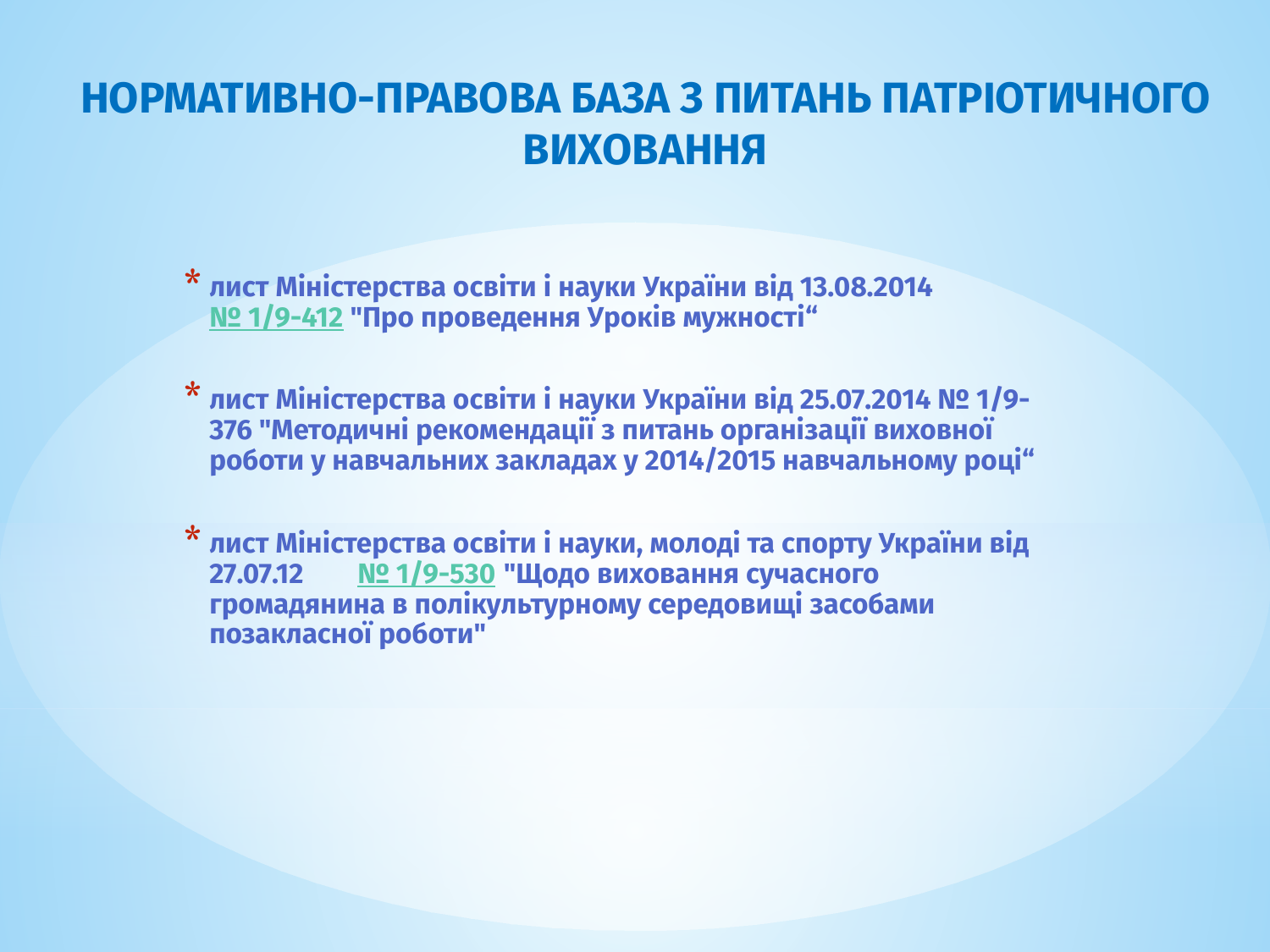

Нормативно-правова база з питань патріотичного виховання
лист Міністерства освіти і науки України від 13.08.2014 № 1/9-412 "Про проведення Уроків мужності“

лист Міністерства освіти і науки України від 25.07.2014 № 1/9-376 "Методичні рекомендації з питань організації виховної роботи у навчальних закладах у 2014/2015 навчальному році“

лист Міністерства освіти і науки, молоді та спорту України від 27.07.12       № 1/9-530 "Щодо виховання сучасного громадянина в полікультурному середовищі засобами позакласної роботи"